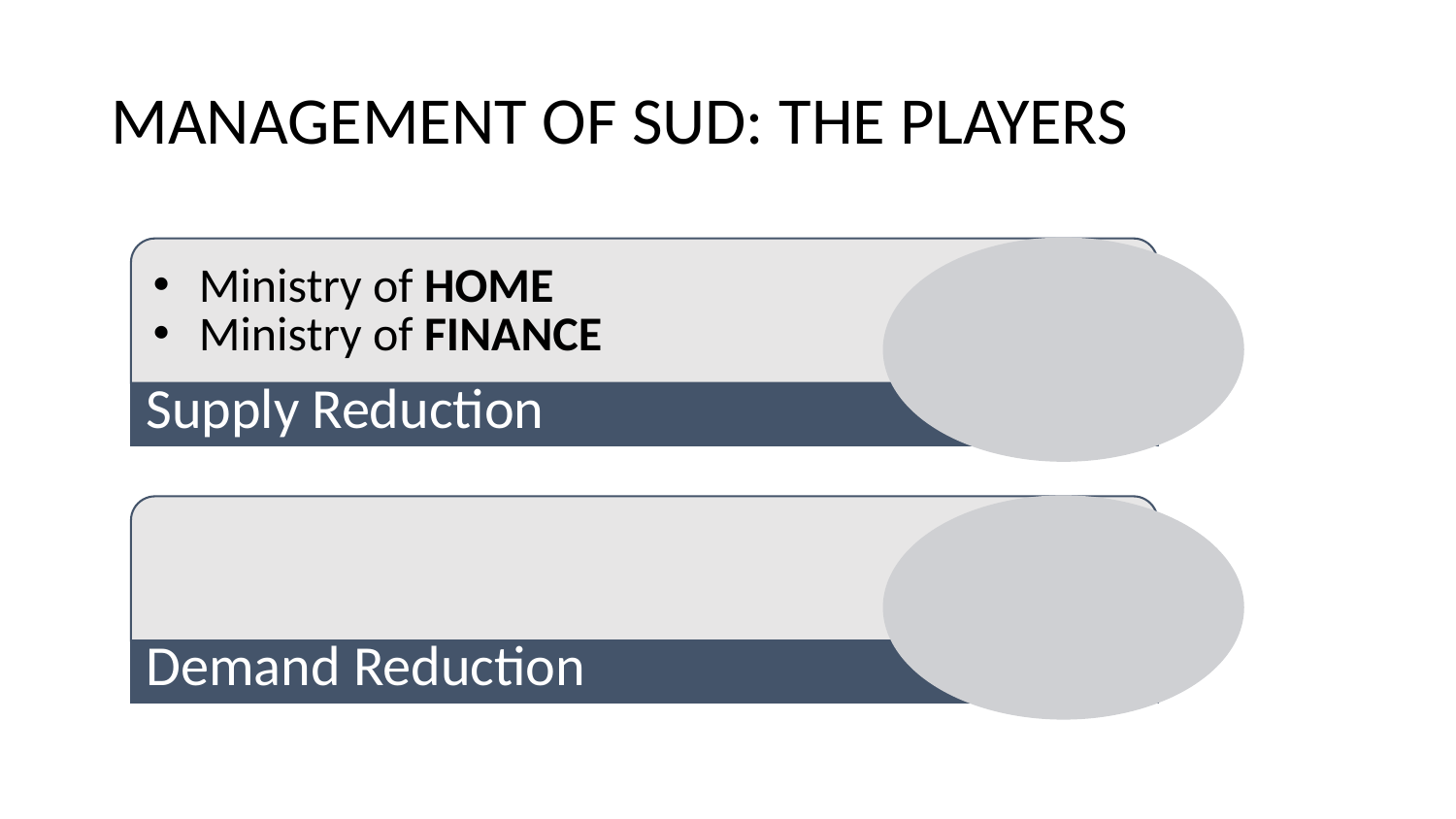

# MANAGEMENT OF SUD: THE PLAYERS
Supply Reduction
Ministry of HOME
Ministry of FINANCE
Demand Reduction